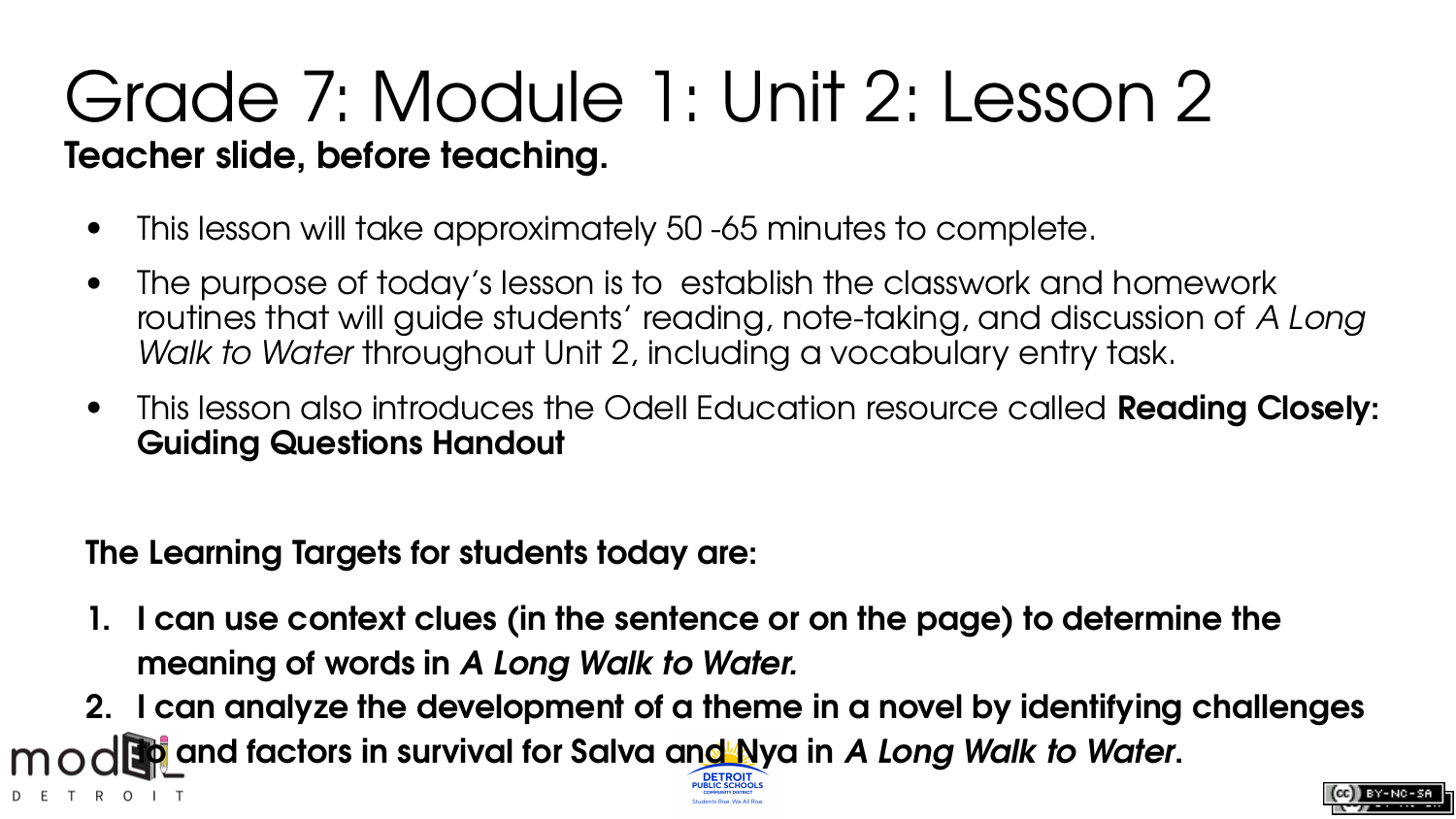

# Grade 7: Module 1: Unit 2: Lesson 2
Teacher slide, before teaching.
This lesson will take approximately 50 -65 minutes to complete.
The purpose of today’s lesson is to  establish the classwork and homework routines that will guide students’ reading, note-taking, and discussion of A Long Walk to Water throughout Unit 2, including a vocabulary entry task.
This lesson also introduces the Odell Education resource called Reading Closely: Guiding Questions Handout

The Learning Targets for students today are:
I can use context clues (in the sentence or on the page) to determine the meaning of words in A Long Walk to Water.
I can analyze the development of a theme in a novel by identifying challenges to and factors in survival for Salva and Nya in A Long Walk to Water.